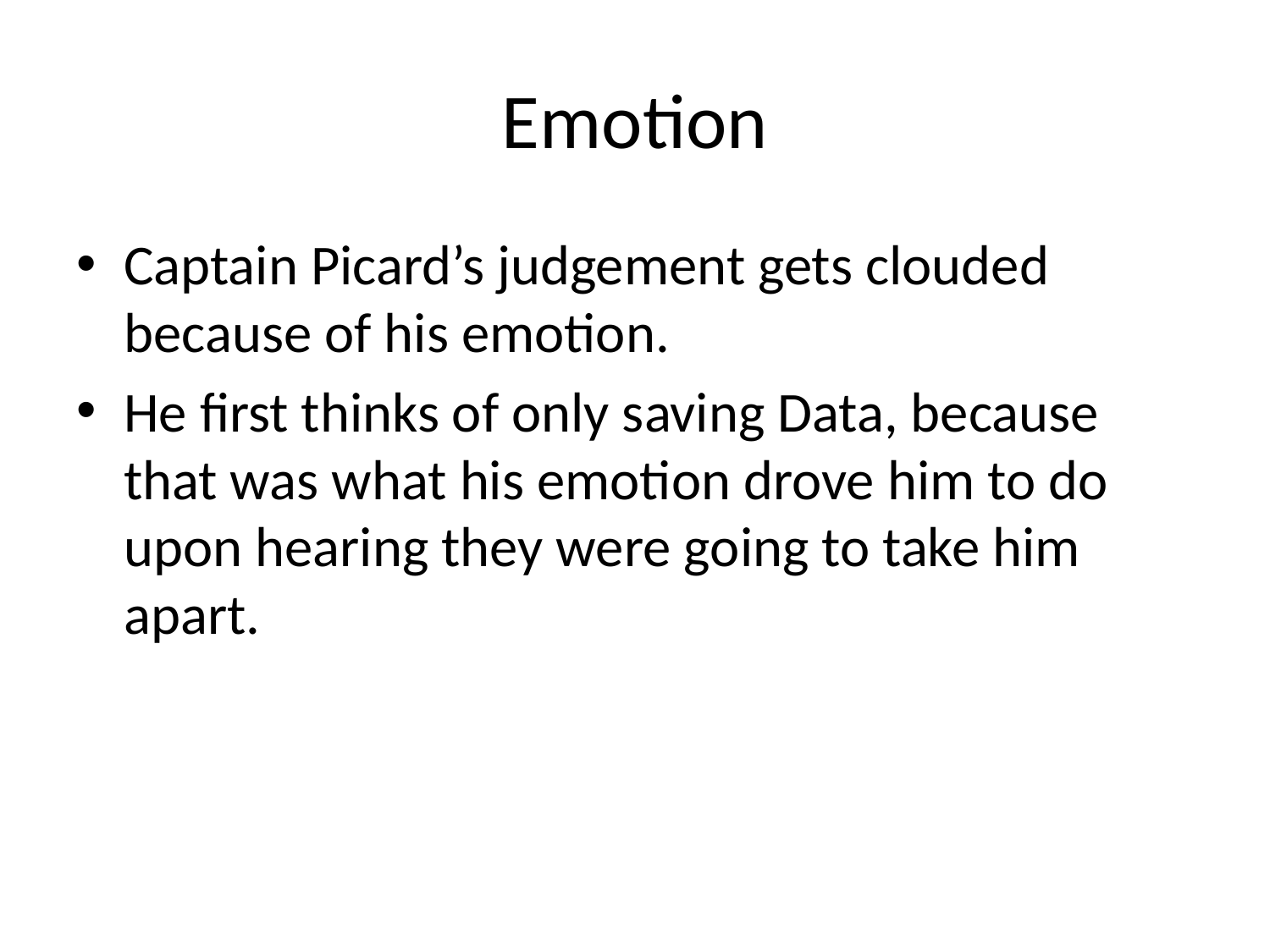

# Emotion
Captain Picard’s judgement gets clouded because of his emotion.
He first thinks of only saving Data, because that was what his emotion drove him to do upon hearing they were going to take him apart.